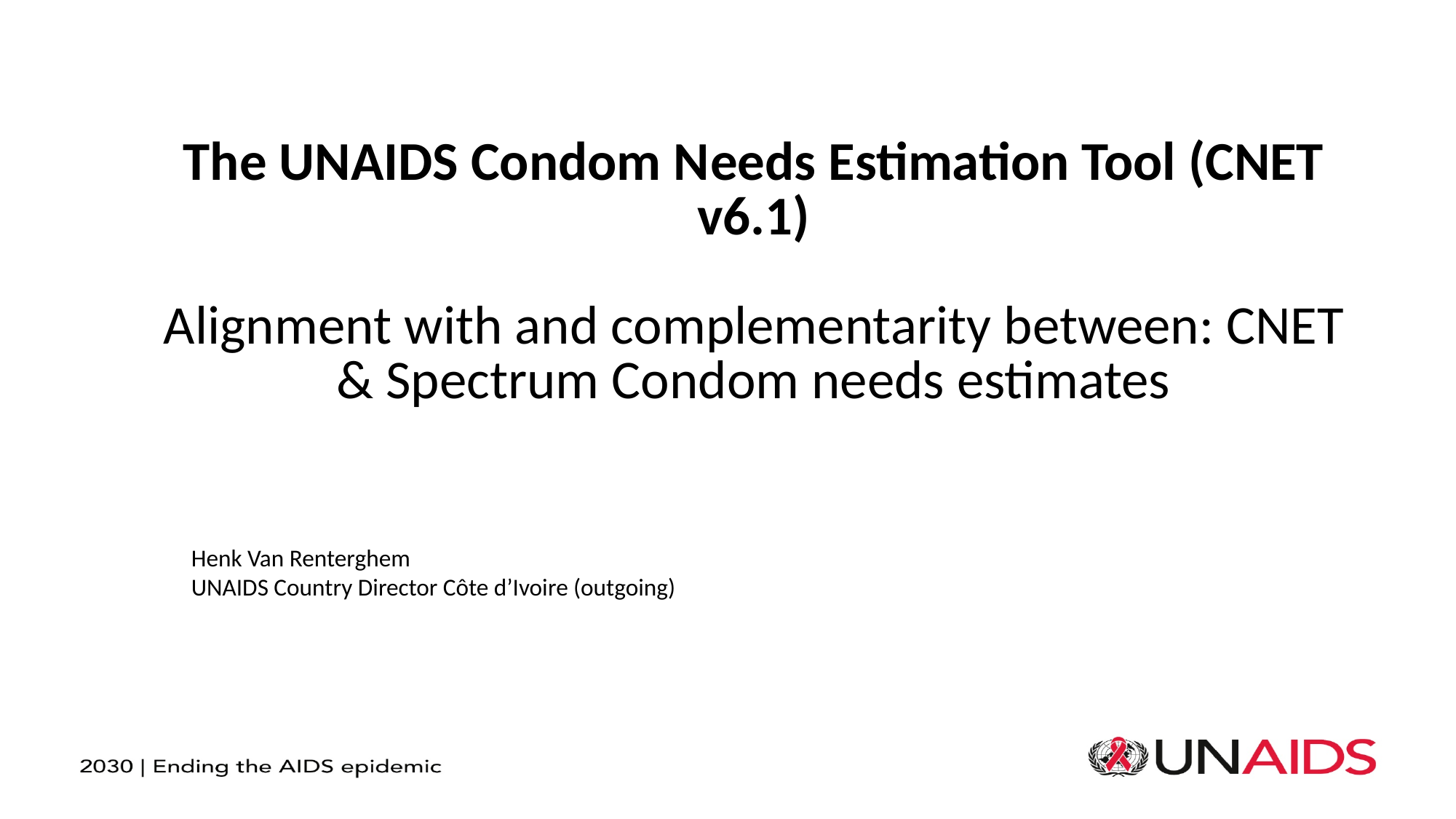

The UNAIDS Condom Needs Estimation Tool (CNET v6.1)
Alignment with and complementarity between: CNET & Spectrum Condom needs estimates
Henk Van Renterghem
UNAIDS Country Director Côte d’Ivoire (outgoing)